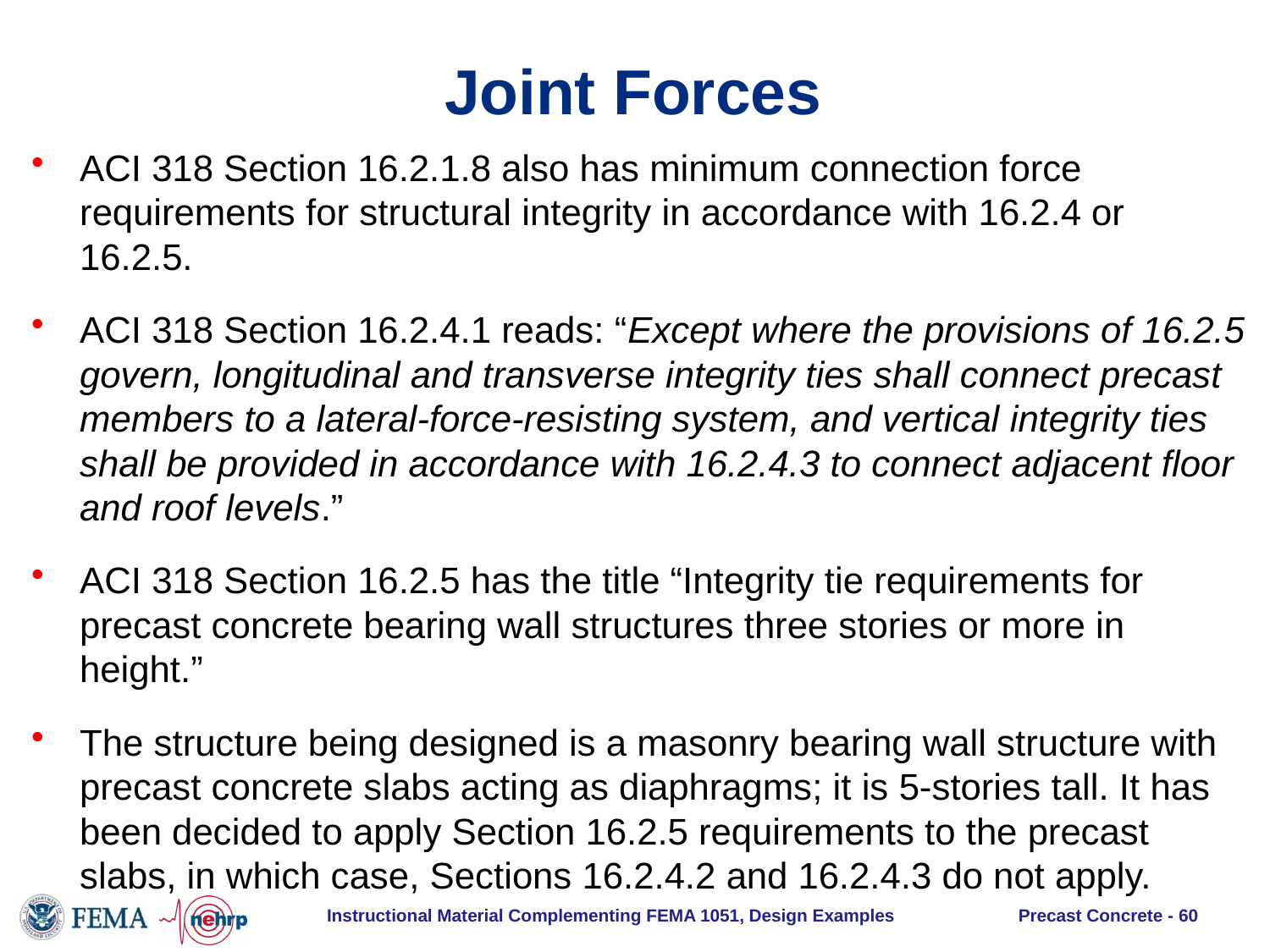

# Joint Forces
ACI 318 Section 16.2.1.8 also has minimum connection force requirements for structural integrity in accordance with 16.2.4 or 16.2.5.
ACI 318 Section 16.2.4.1 reads: “Except where the provisions of 16.2.5 govern, longitudinal and transverse integrity ties shall connect precast members to a lateral-force-resisting system, and vertical integrity ties shall be provided in accordance with 16.2.4.3 to connect adjacent floor and roof levels.”
ACI 318 Section 16.2.5 has the title “Integrity tie requirements for precast concrete bearing wall structures three stories or more in height.”
The structure being designed is a masonry bearing wall structure with precast concrete slabs acting as diaphragms; it is 5-stories tall. It has been decided to apply Section 16.2.5 requirements to the precast slabs, in which case, Sections 16.2.4.2 and 16.2.4.3 do not apply.